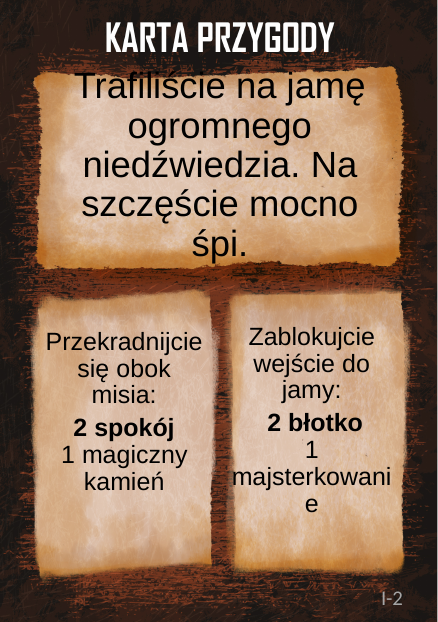

# Trafiliście na jamę ogromnego niedźwiedzia. Na szczęście mocno śpi.
Zablokujcie wejście do jamy:
 2 błotko
1 majsterkowanie
Przekradnijcie się obok misia:
2 spokój
1 magiczny kamień
I-2